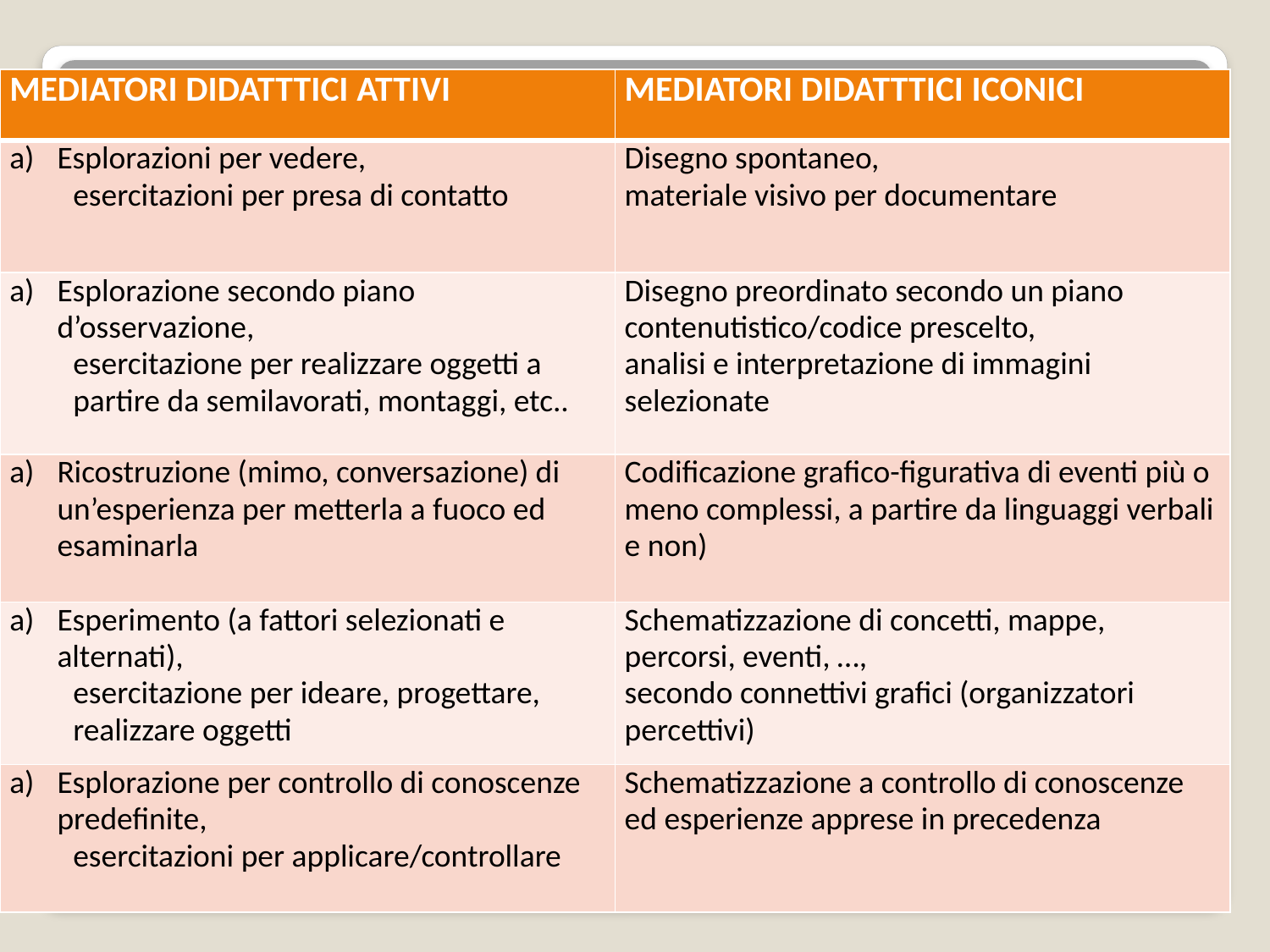

# Mediatori didattici
| MEDIATORI DIDATTTICI ATTIVI | MEDIATORI DIDATTTICI ICONICI |
| --- | --- |
| Esplorazioni per vedere, esercitazioni per presa di contatto | Disegno spontaneo, materiale visivo per documentare |
| Esplorazione secondo piano d’osservazione, esercitazione per realizzare oggetti a partire da semilavorati, montaggi, etc.. | Disegno preordinato secondo un piano contenutistico/codice prescelto, analisi e interpretazione di immagini selezionate |
| Ricostruzione (mimo, conversazione) di un’esperienza per metterla a fuoco ed esaminarla | Codificazione grafico-figurativa di eventi più o meno complessi, a partire da linguaggi verbali e non) |
| Esperimento (a fattori selezionati e alternati), esercitazione per ideare, progettare, realizzare oggetti | Schematizzazione di concetti, mappe, percorsi, eventi, …, secondo connettivi grafici (organizzatori percettivi) |
| Esplorazione per controllo di conoscenze predefinite, esercitazioni per applicare/controllare | Schematizzazione a controllo di conoscenze ed esperienze apprese in precedenza |